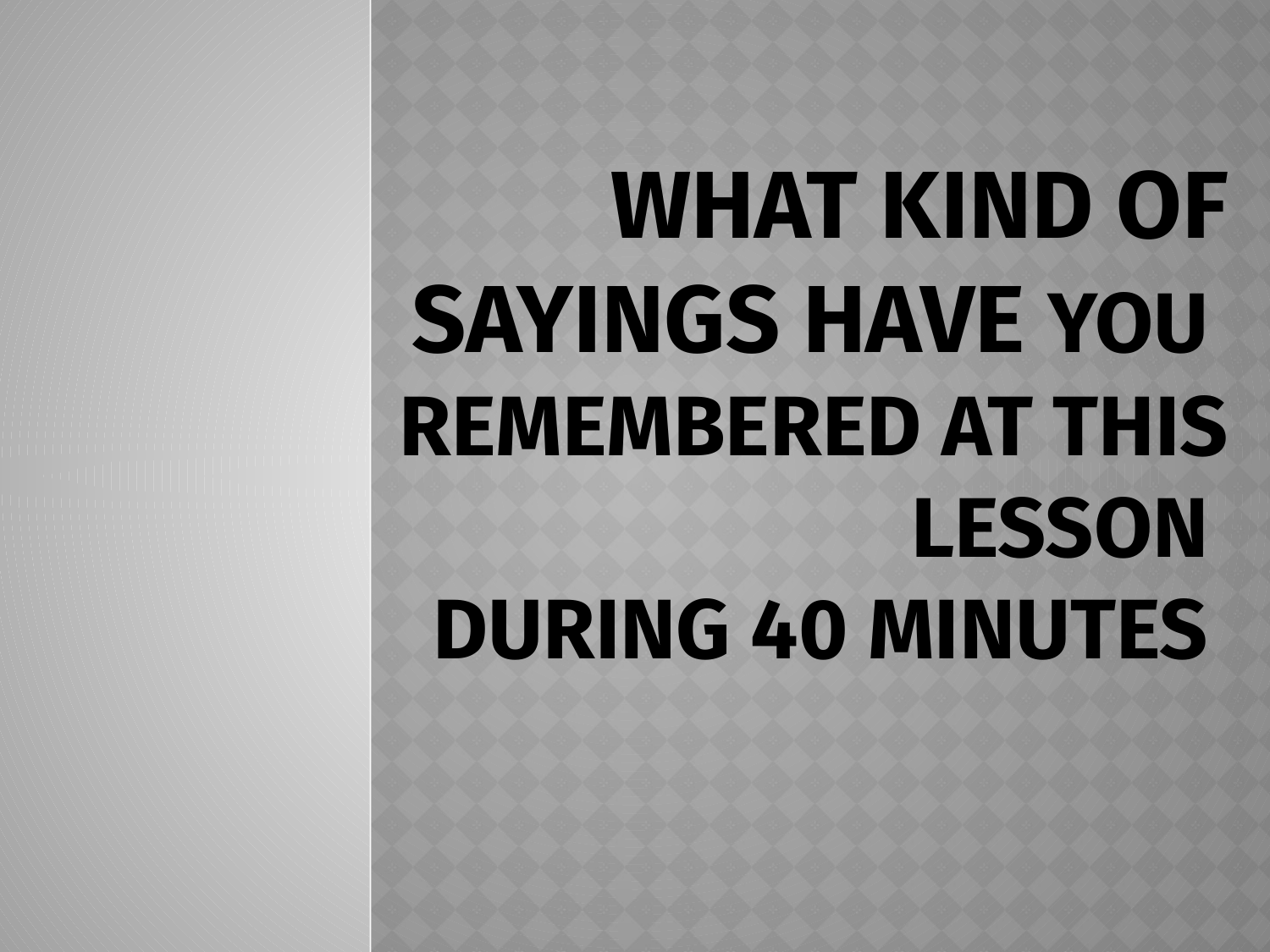

# What kind of sayings have you  remembered at this lesson during 40 minutes